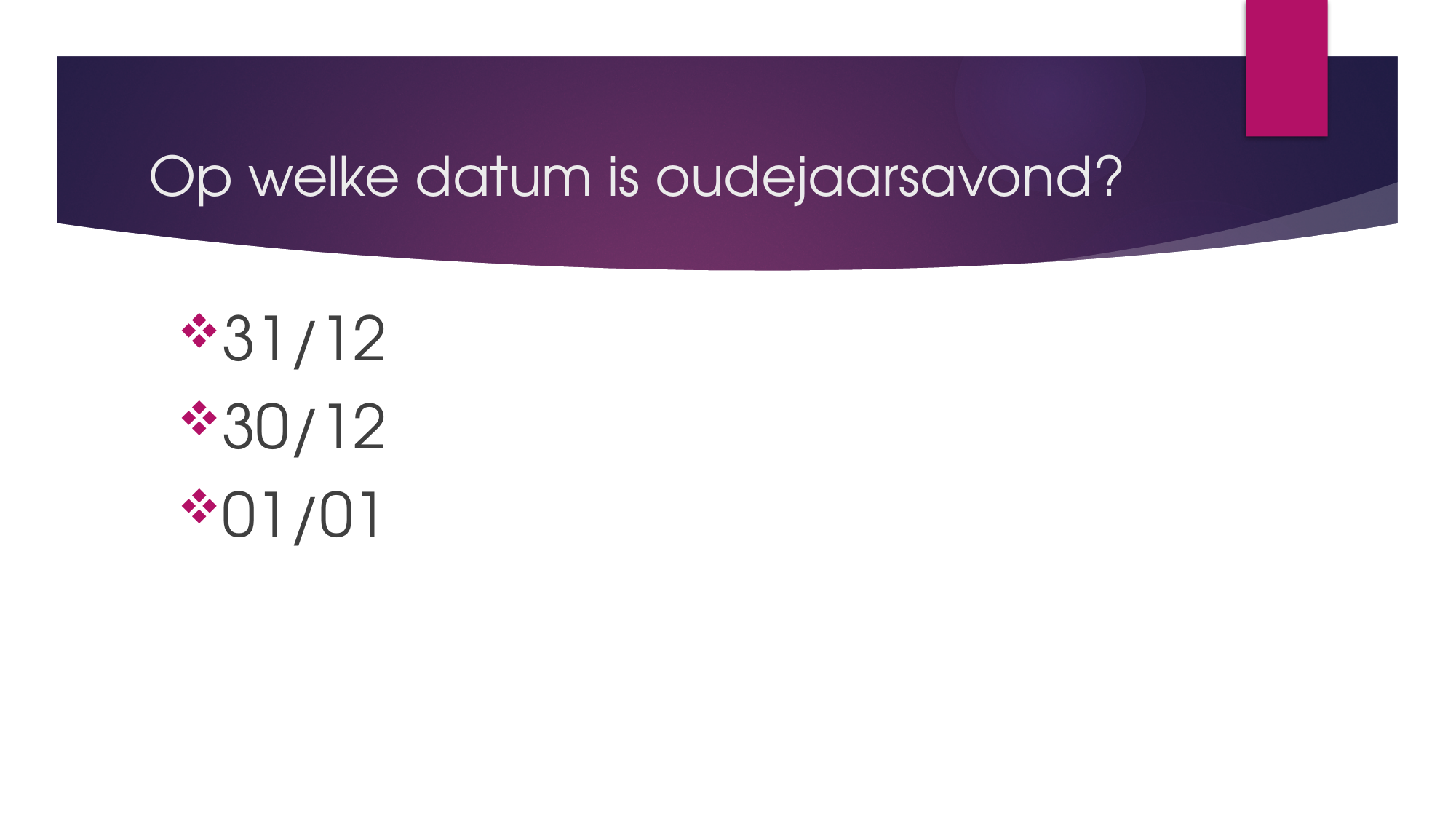

# Op welke datum is oudejaarsavond?
31/12
30/12
01/01